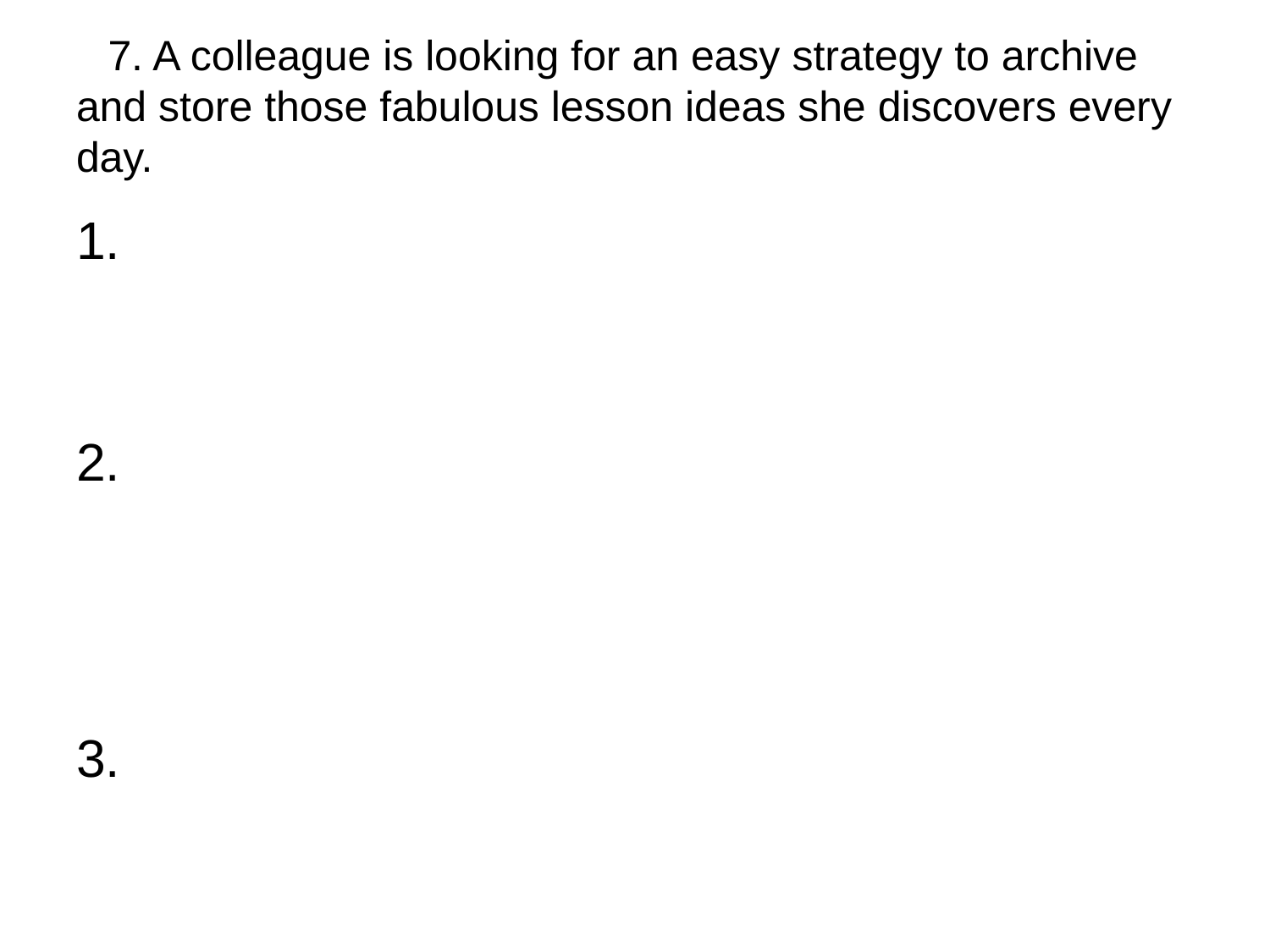

# 7. A colleague is looking for an easy strategy to archive and store those fabulous lesson ideas she discovers every day.
1.

2.

3.